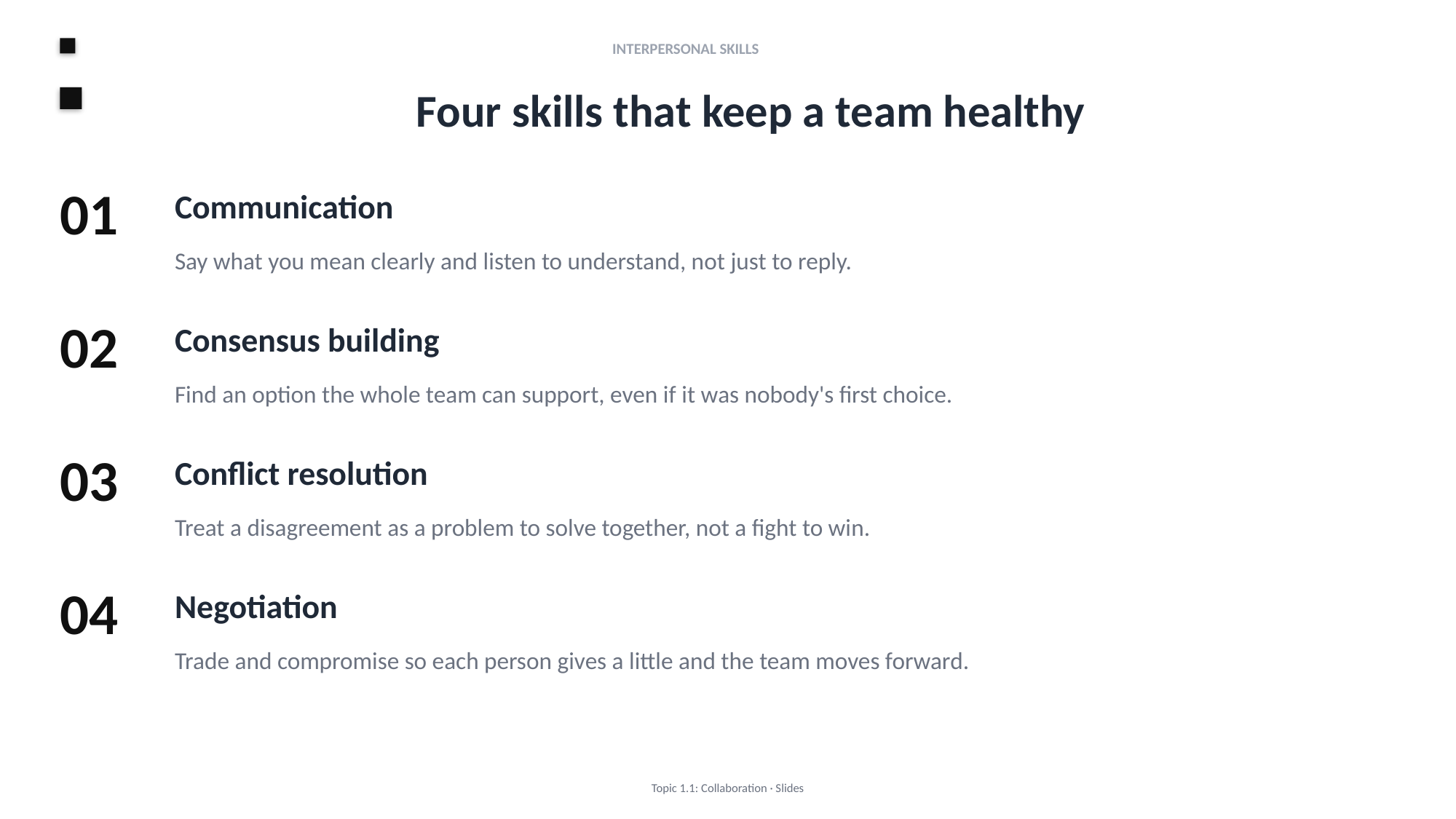

INTERPERSONAL SKILLS

Four skills that keep a team healthy

01
Communication
Say what you mean clearly and listen to understand, not just to reply.
02
Consensus building
Find an option the whole team can support, even if it was nobody's first choice.
03
Conflict resolution
Treat a disagreement as a problem to solve together, not a fight to win.
04
Negotiation
Trade and compromise so each person gives a little and the team moves forward.
Topic 1.1: Collaboration · Slides